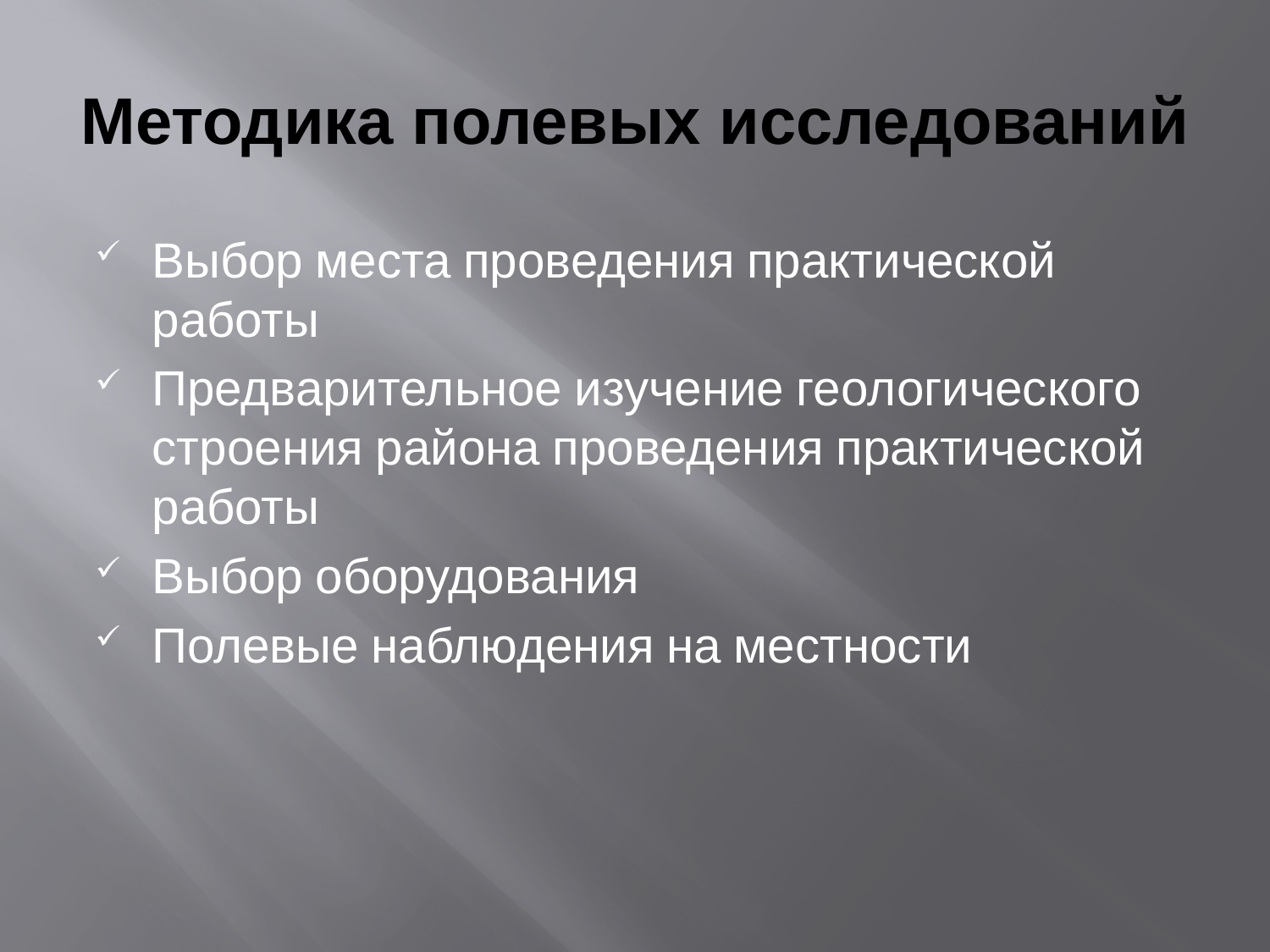

# Методика полевых исследований
Выбор места проведения практической работы
Предварительное изучение геологического строения района проведения практической работы
Выбор оборудования
Полевые наблюдения на местности